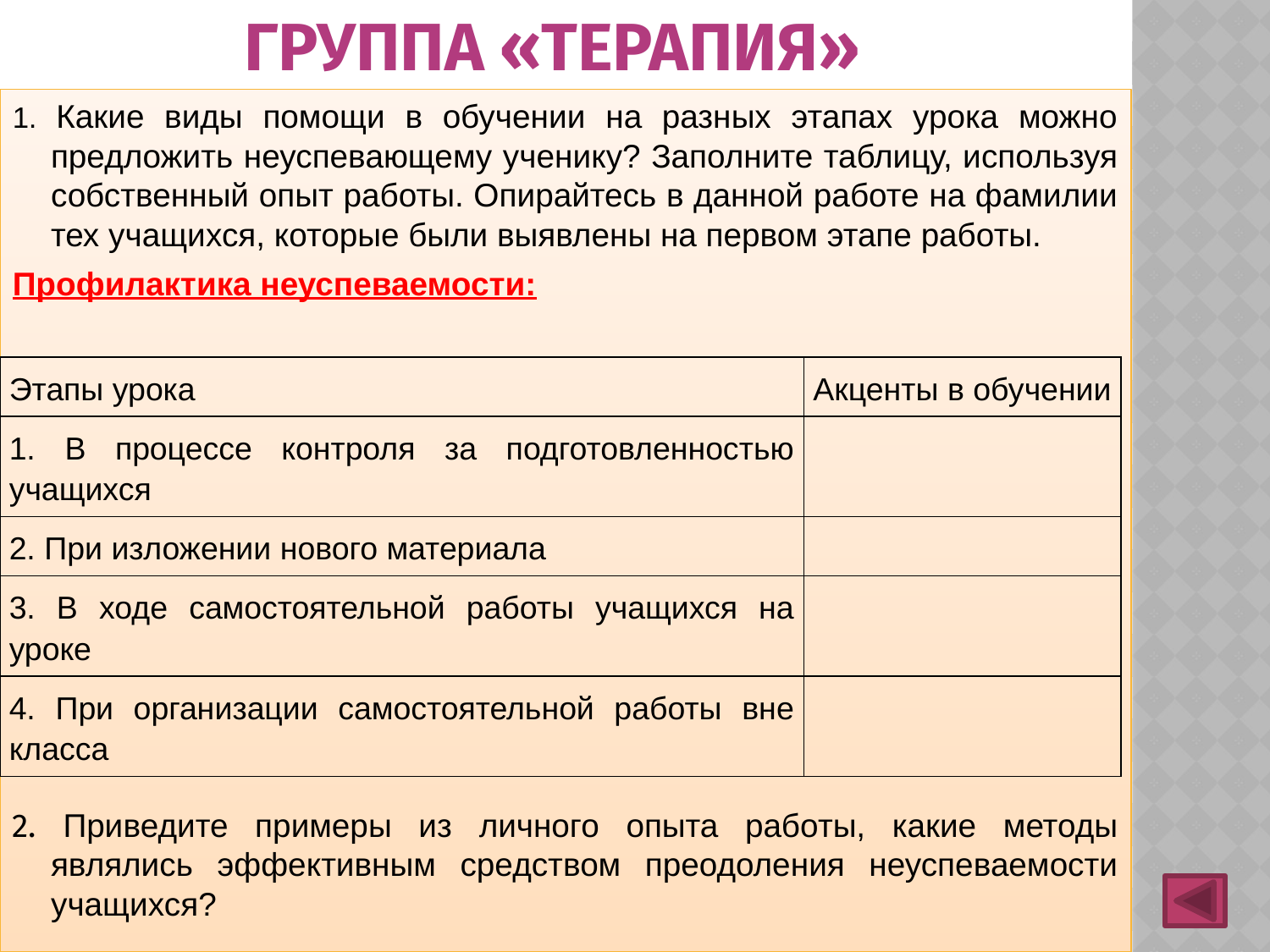

# Группа «терапия»
1. Какие виды помощи в обучении на разных этапах урока можно предложить неуспевающему ученику? Заполните таблицу, используя собственный опыт работы. Опирайтесь в данной работе на фамилии тех учащихся, которые были выявлены на первом этапе работы.
Профилактика неуспеваемости:

2. Приведите примеры из личного опыта работы, какие методы являлись эффективным средством преодоления неуспеваемости учащихся?

| Этапы урока | Акценты в обучении |
| --- | --- |
| 1. В процессе контроля за подготовленностью учащихся |  |
| 2. При изложении нового материала |  |
| 3. В ходе самостоятельной работы учащихся на уроке |  |
| 4. При организации самостоятельной работы вне класса |  |